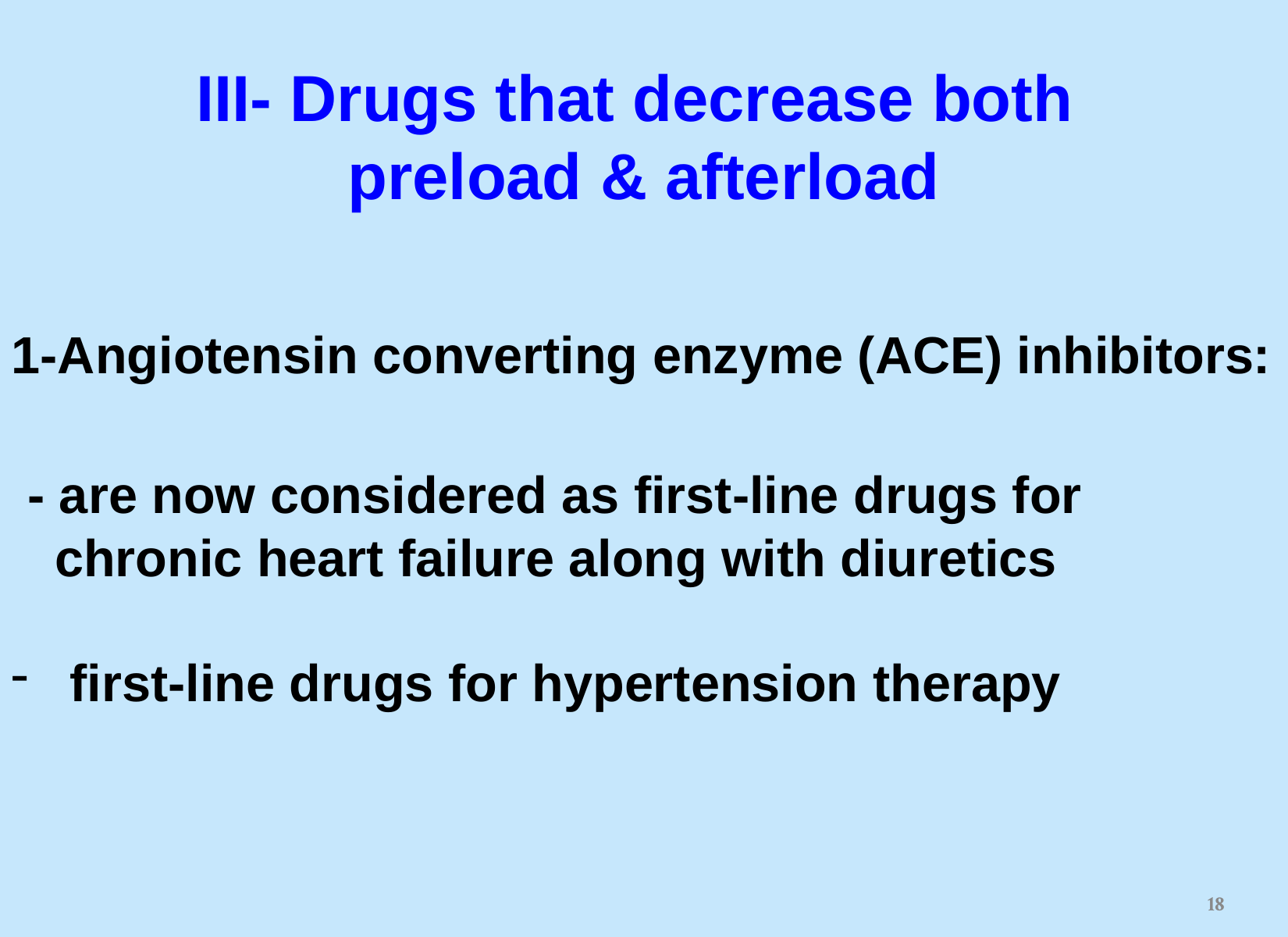

III- Drugs that decrease both
preload & afterload

1-Angiotensin converting enzyme (ACE) inhibitors:

 - are now considered as first-line drugs for
   chronic heart failure along with diuretics

first-line drugs for hypertension therapy

18